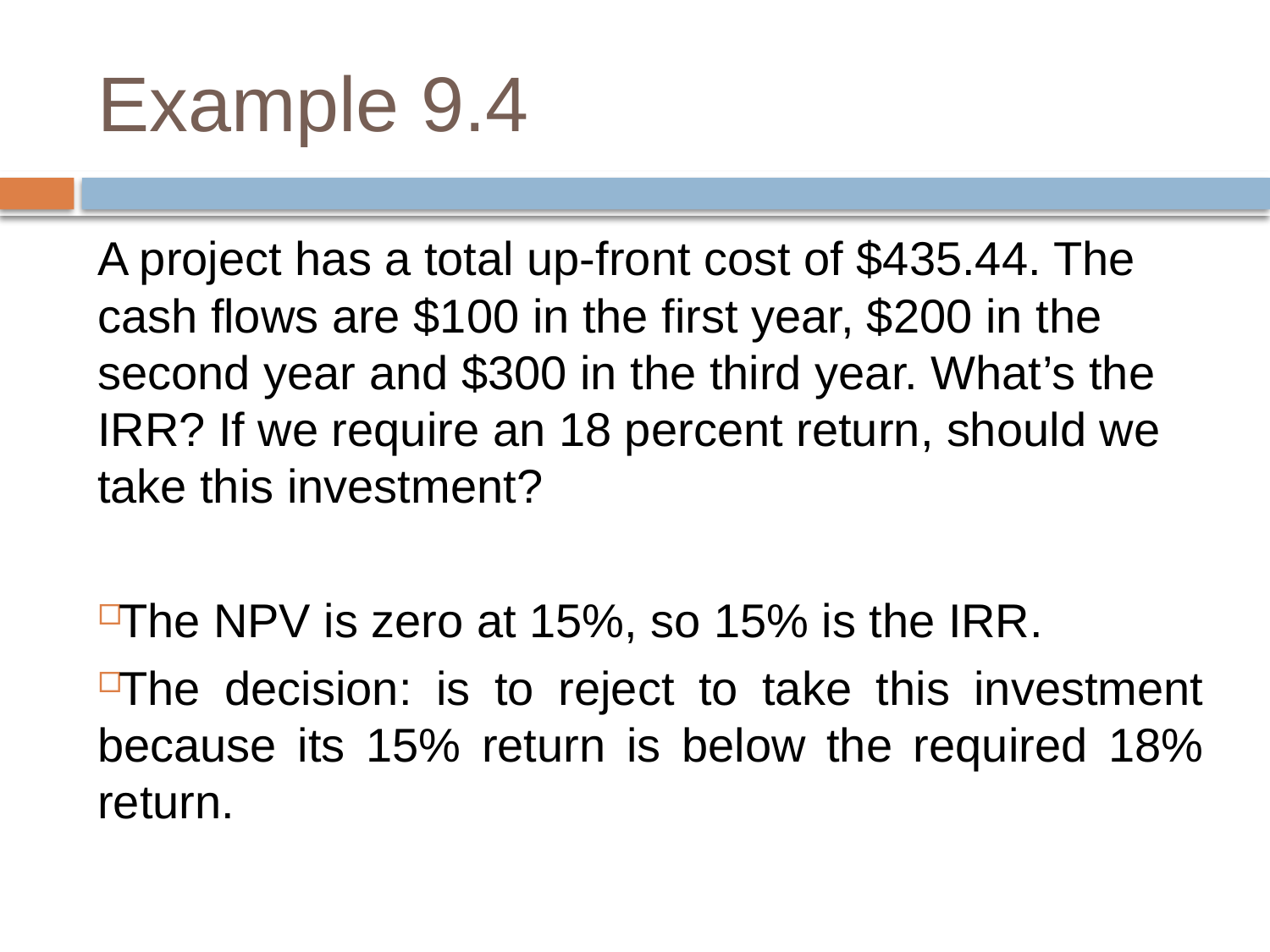

# Example 9.4
A project has a total up-front cost of $435.44. The cash flows are $100 in the first year, $200 in the second year and $300 in the third year. What’s the IRR? If we require an 18 percent return, should we take this investment?

The NPV is zero at 15%, so 15% is the IRR.
The decision: is to reject to take this investment because its 15% return is below the required 18% return.